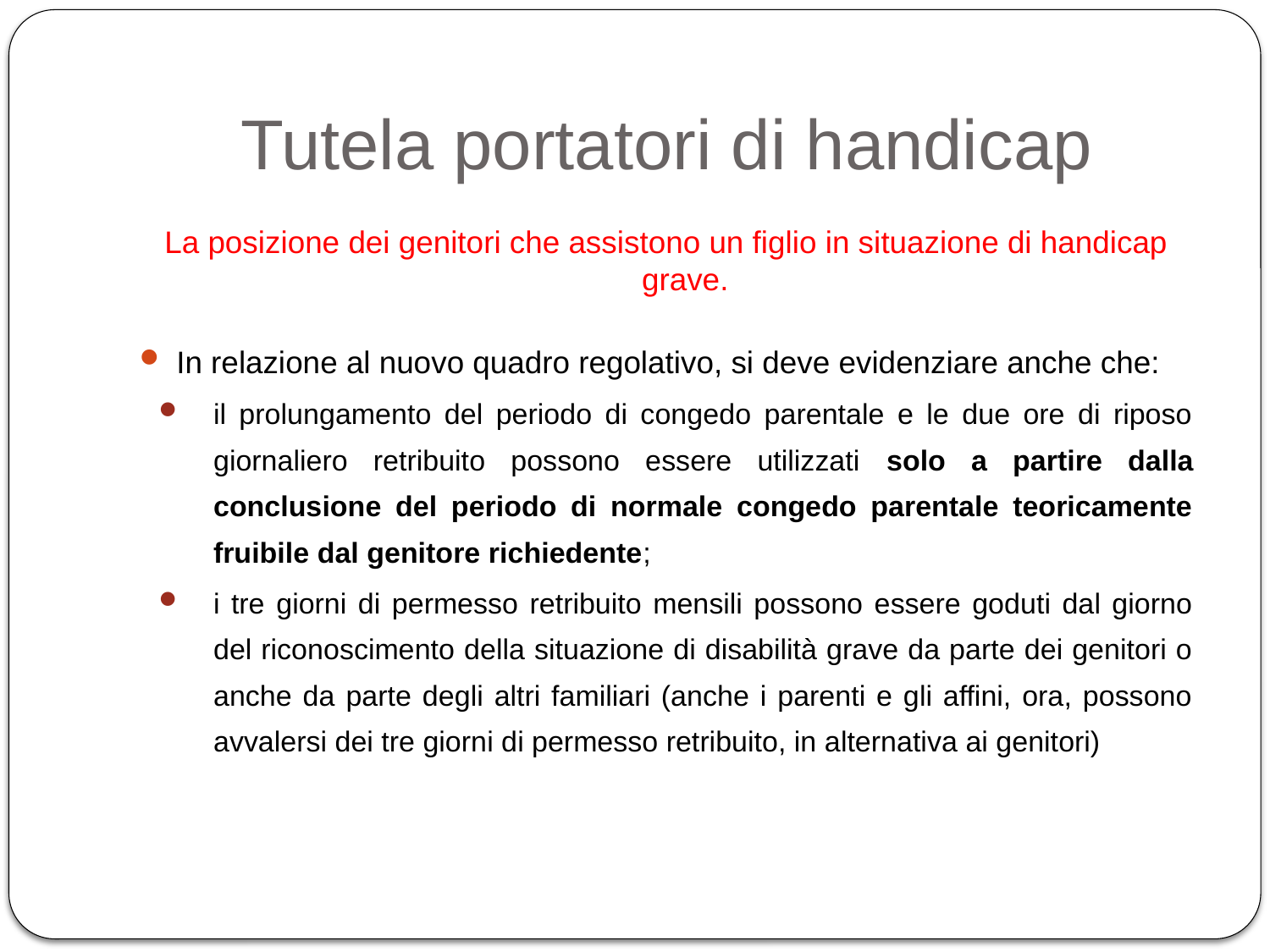

# Tutela portatori di handicap
La posizione dei genitori che assistono un figlio in situazione di handicap grave.

In relazione al nuovo quadro regolativo, si deve evidenziare anche che:
il prolungamento del periodo di congedo parentale e le due ore di riposo giornaliero retribuito possono essere utilizzati solo a partire dalla conclusione del periodo di normale congedo parentale teoricamente fruibile dal genitore richiedente;
i tre giorni di permesso retribuito mensili possono essere goduti dal giorno del riconoscimento della situazione di disabilità grave da parte dei genitori o anche da parte degli altri familiari (anche i parenti e gli affini, ora, possono avvalersi dei tre giorni di permesso retribuito, in alternativa ai genitori)